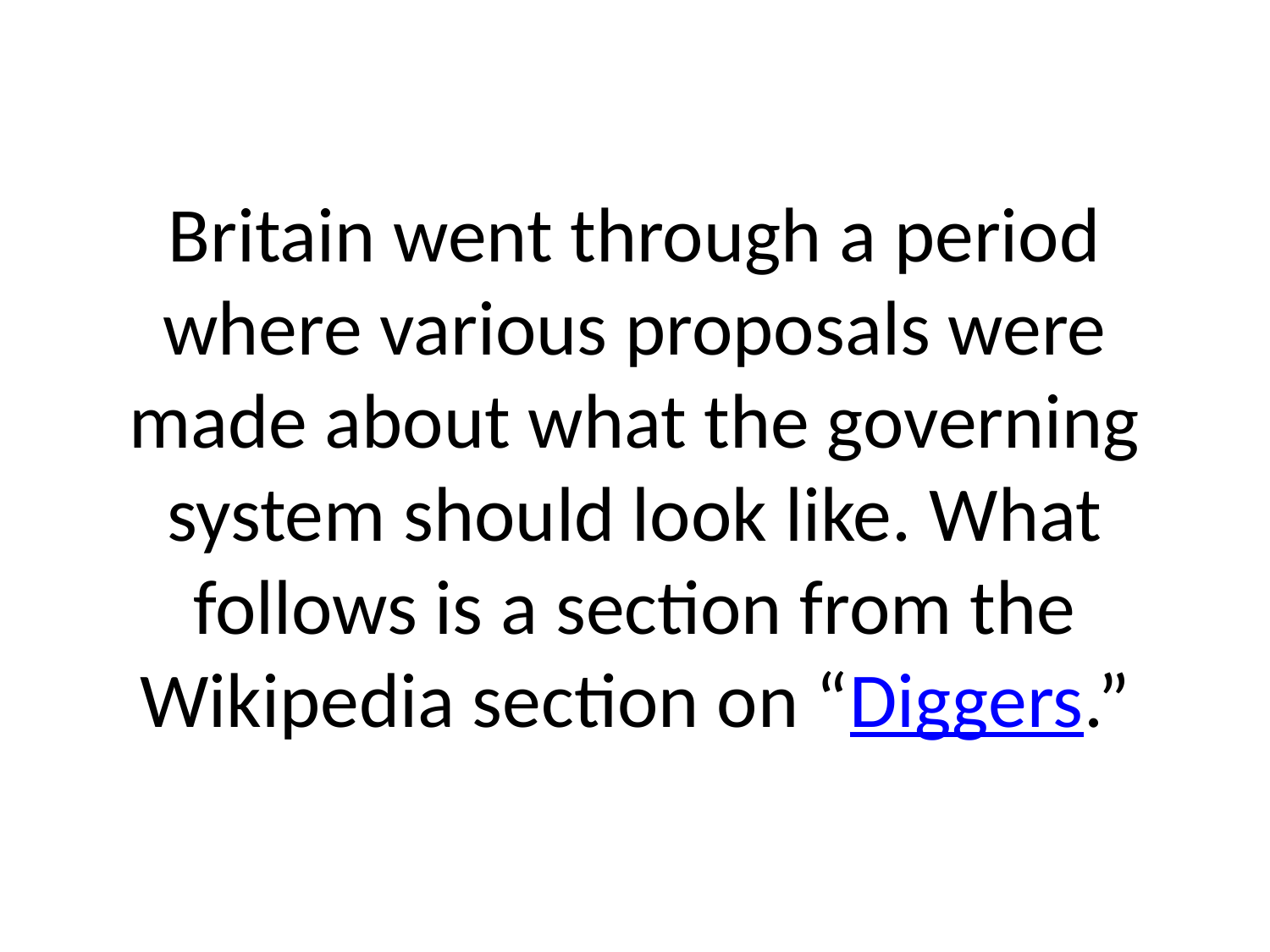

# Britain went through a period where various proposals were made about what the governing system should look like. What follows is a section from the Wikipedia section on “Diggers.”